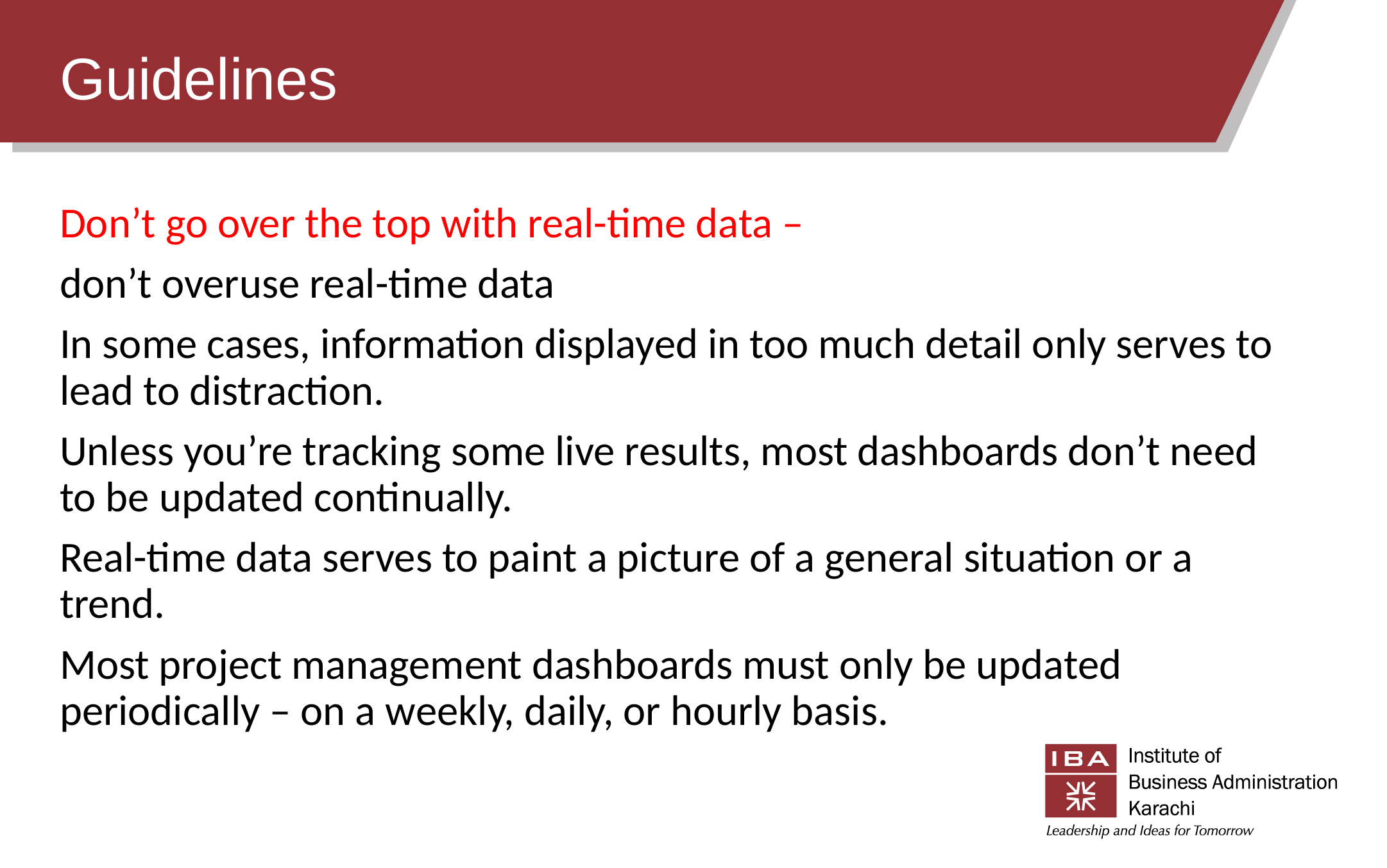

# Guidelines
Don’t go over the top with real-time data –
don’t overuse real-time data
In some cases, information displayed in too much detail only serves to lead to distraction.
Unless you’re tracking some live results, most dashboards don’t need to be updated continually.
Real-time data serves to paint a picture of a general situation or a trend.
Most project management dashboards must only be updated periodically – on a weekly, daily, or hourly basis.